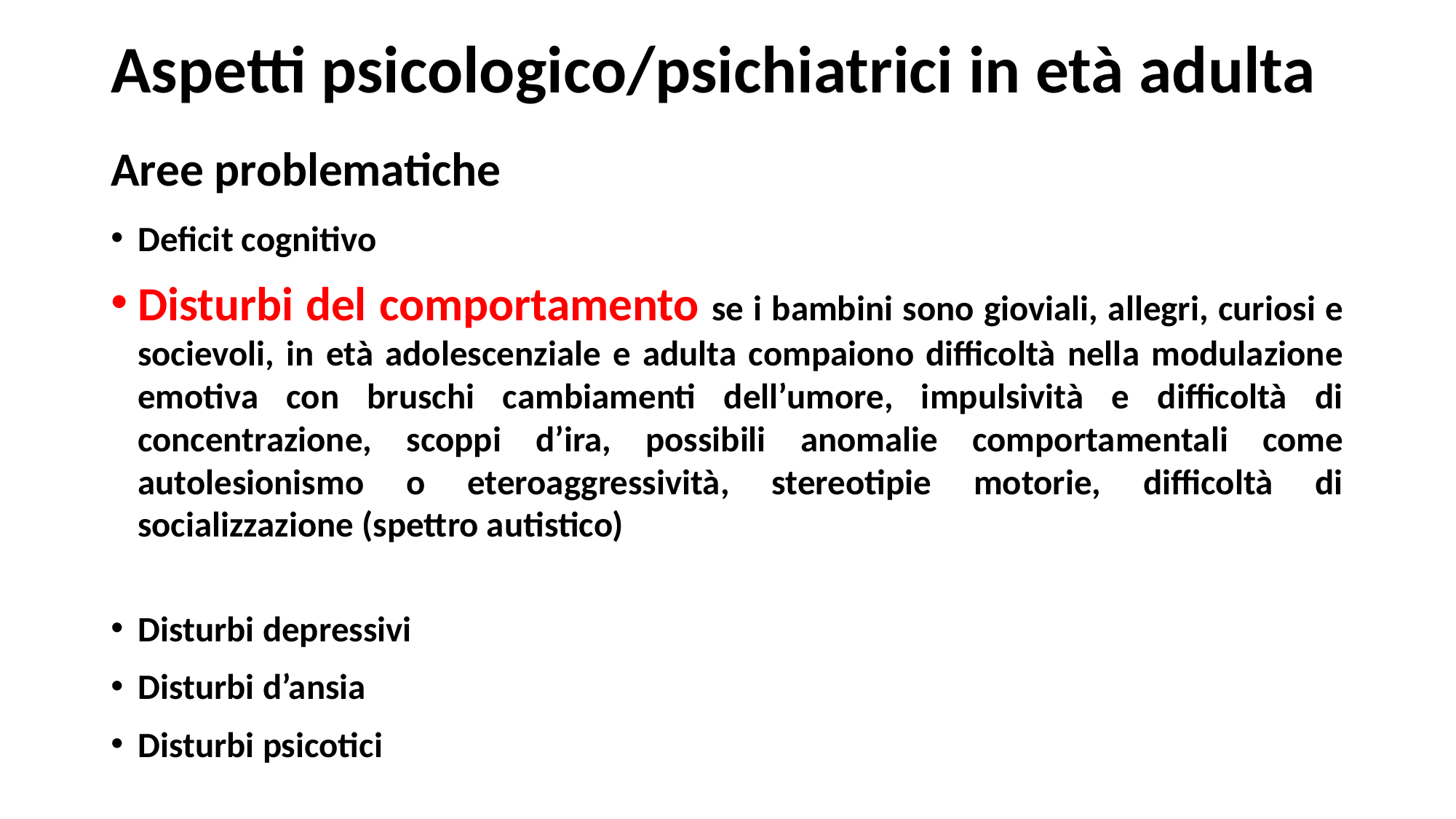

# Aspetti psicologico/psichiatrici in età adulta
Aree problematiche
Deficit cognitivo
Disturbi del comportamento se i bambini sono gioviali, allegri, curiosi e socievoli, in età adolescenziale e adulta compaiono difficoltà nella modulazione emotiva con bruschi cambiamenti dell’umore, impulsività e difficoltà di concentrazione, scoppi d’ira, possibili anomalie comportamentali come autolesionismo o eteroaggressività, stereotipie motorie, difficoltà di socializzazione (spettro autistico)

Disturbi depressivi
Disturbi d’ansia
Disturbi psicotici